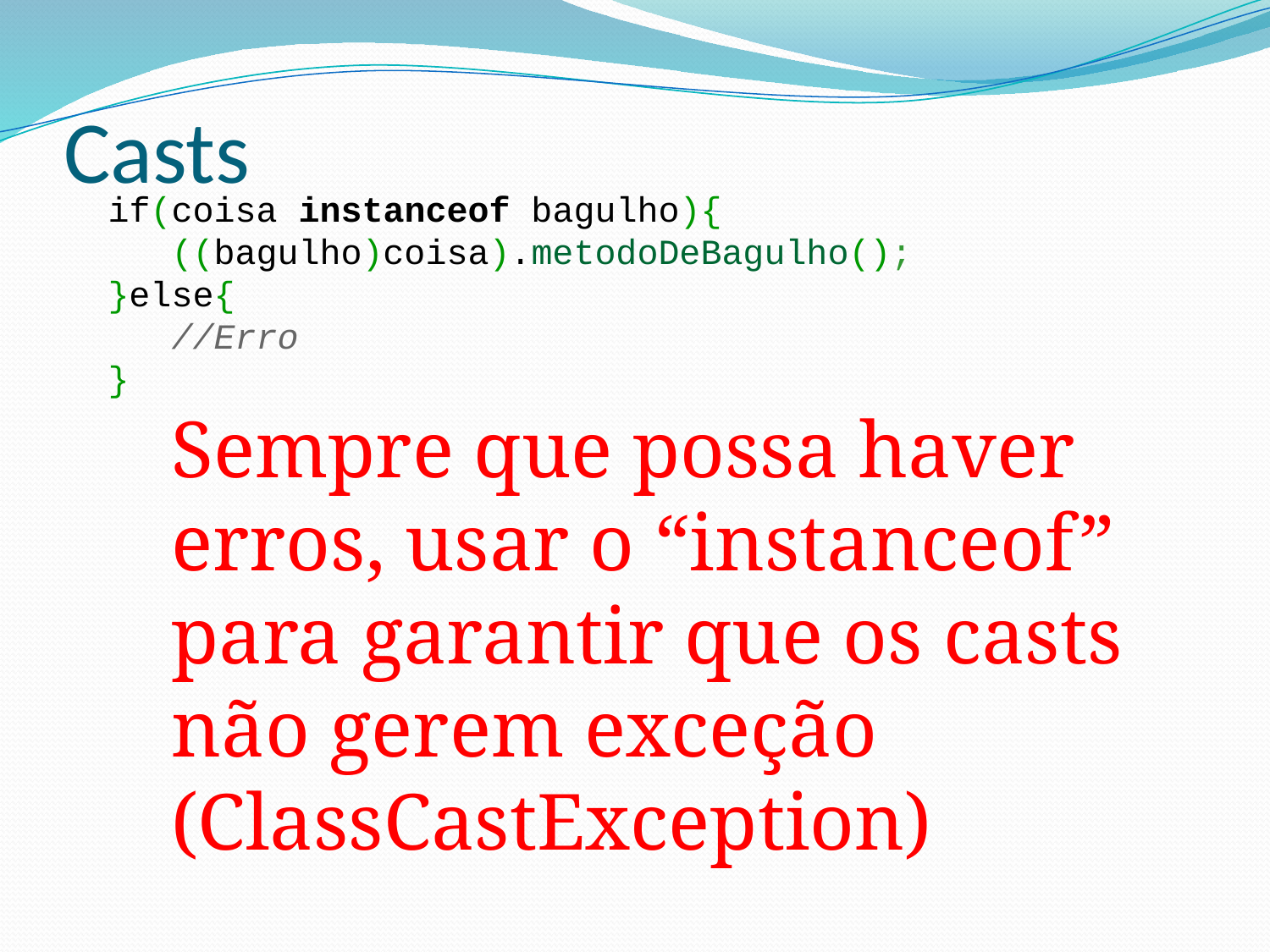

# Casts
if(coisa instanceof bagulho){
   ((bagulho)coisa).metodoDeBagulho();
}else{
   //Erro
}
Sempre que possa haver erros, usar o “instanceof” para garantir que os casts não gerem exceção (ClassCastException)